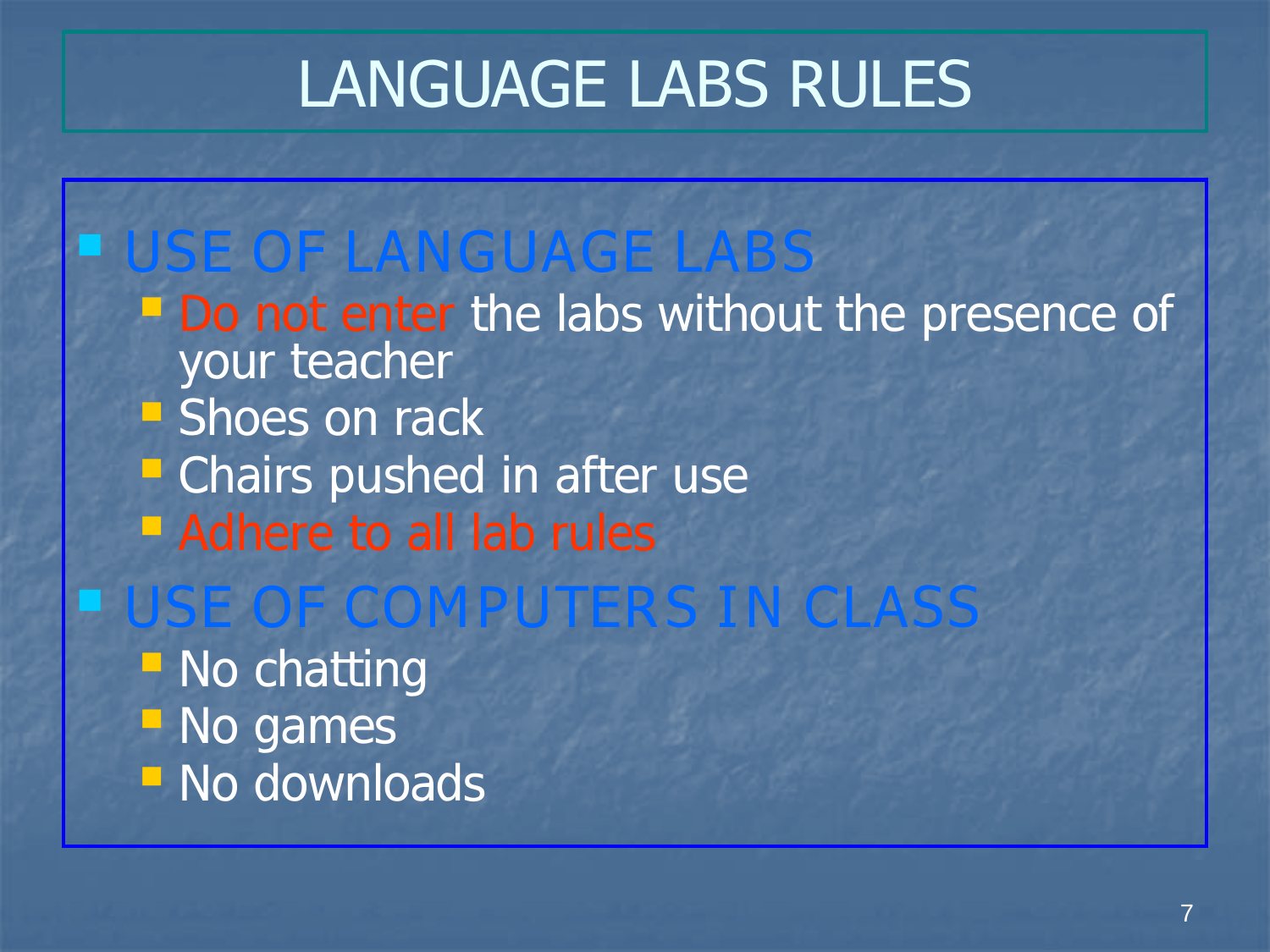

# LANGUAGE LABS RULES
USE OF LANGUAGE LABS
Do not enter the labs without the presence of your teacher
Shoes on rack
Chairs pushed in after use
Adhere to all lab rules
USE OF COMPUTERS IN CLASS
No chatting
No games
No downloads
7